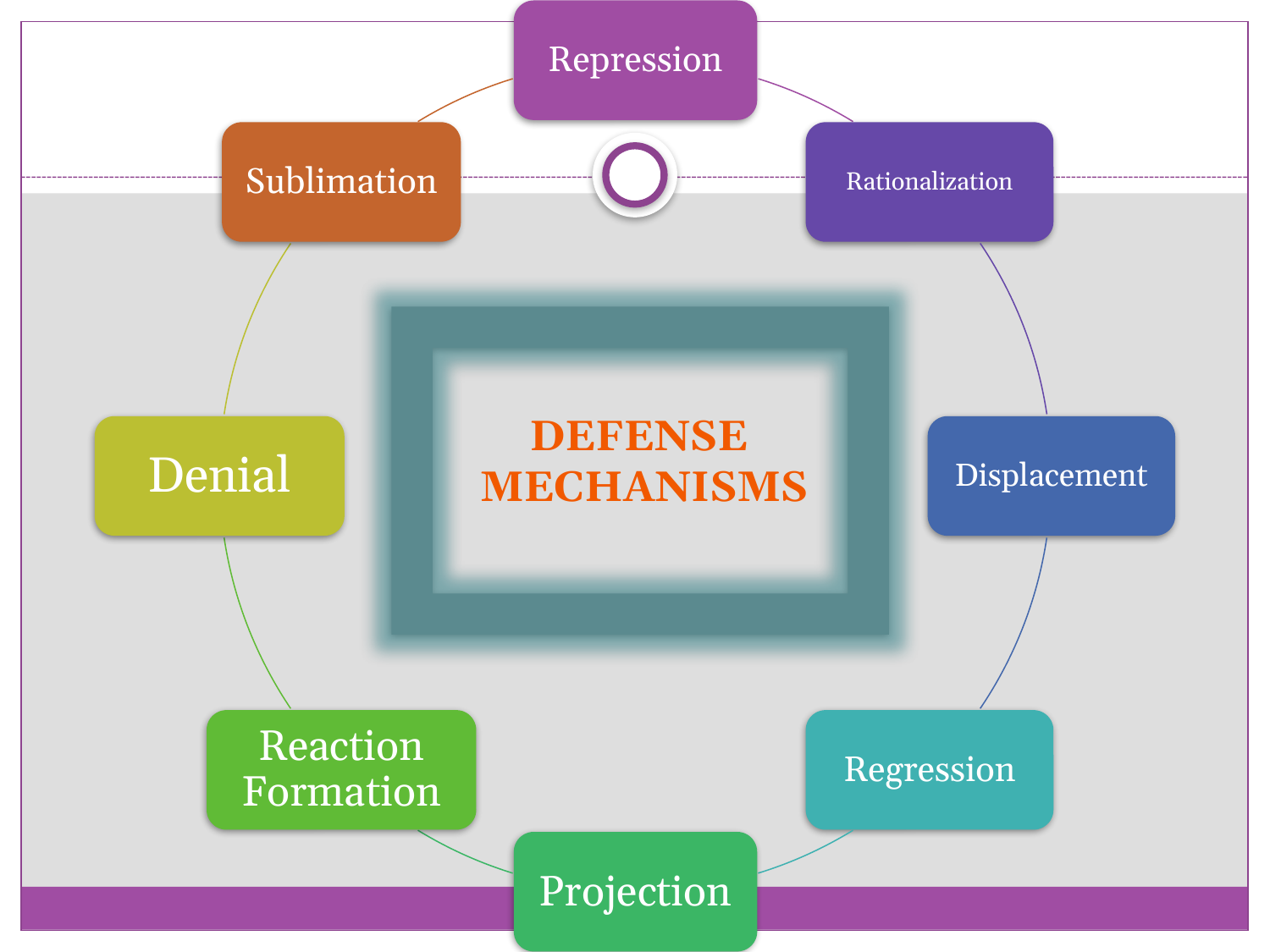

Repression
Rationalization
Displacement
Regression
Projection
Reaction Formation
Denial
Sublimation
#

Defense
Mechanisms